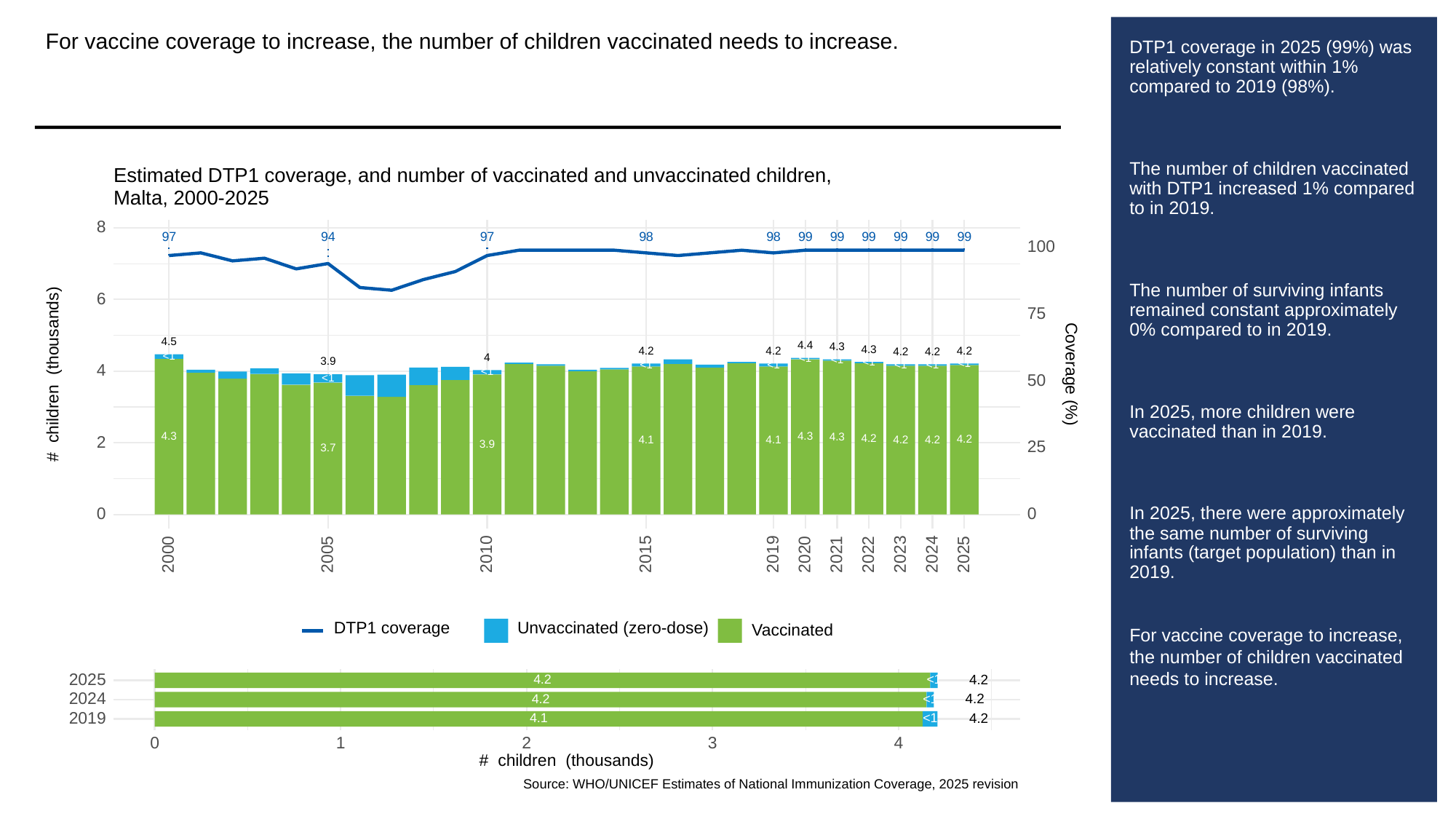

For vaccine coverage to increase, the number of children vaccinated needs to increase.
# DTP1 coverage in 2025 (99%) was relatively constant within 1% compared to 2019 (98%).

The number of children vaccinated with DTP1 increased 1% compared to in 2019.

The number of surviving infants remained constant approximately 0% compared to in 2019.

In 2025, more children were vaccinated than in 2019.

In 2025, there were approximately the same number of surviving infants (target population) than in 2019.

For vaccine coverage to increase, the number of children vaccinated needs to increase.

Estimated DTP1 coverage, and number of vaccinated and unvaccinated children,
Malta, 2000-2025

8

97
94
97
98
98
99
99
99
99
99
99
100

6

75

4.5
4.4
4.3
4.3
4.2
4.2
4.2
4.2
4.2
<1
4

<1
<1
3.9

<1

<1

<1
<1
<1
<1

4

#  children  (thousands)
Coverage (%)

<1

<1

50

4.3
4.3
4.3
4.2
4.2
4.2
4.2
4.1
4.1
2
3.9
25

3.7

0
0

2023
2000
2005
2010
2015
2019
2020
2021
2022
2024
2025

Unvaccinated (zero-dose)
DTP1 coverage
Vaccinated

2025
4.2
4.2
<1

2024
4.2
4.2
<1

2019
4.2
4.1
<1

3
0
1
2
4
#  children  (thousands)
Source: WHO/UNICEF Estimates of National Immunization Coverage, 2025 revision